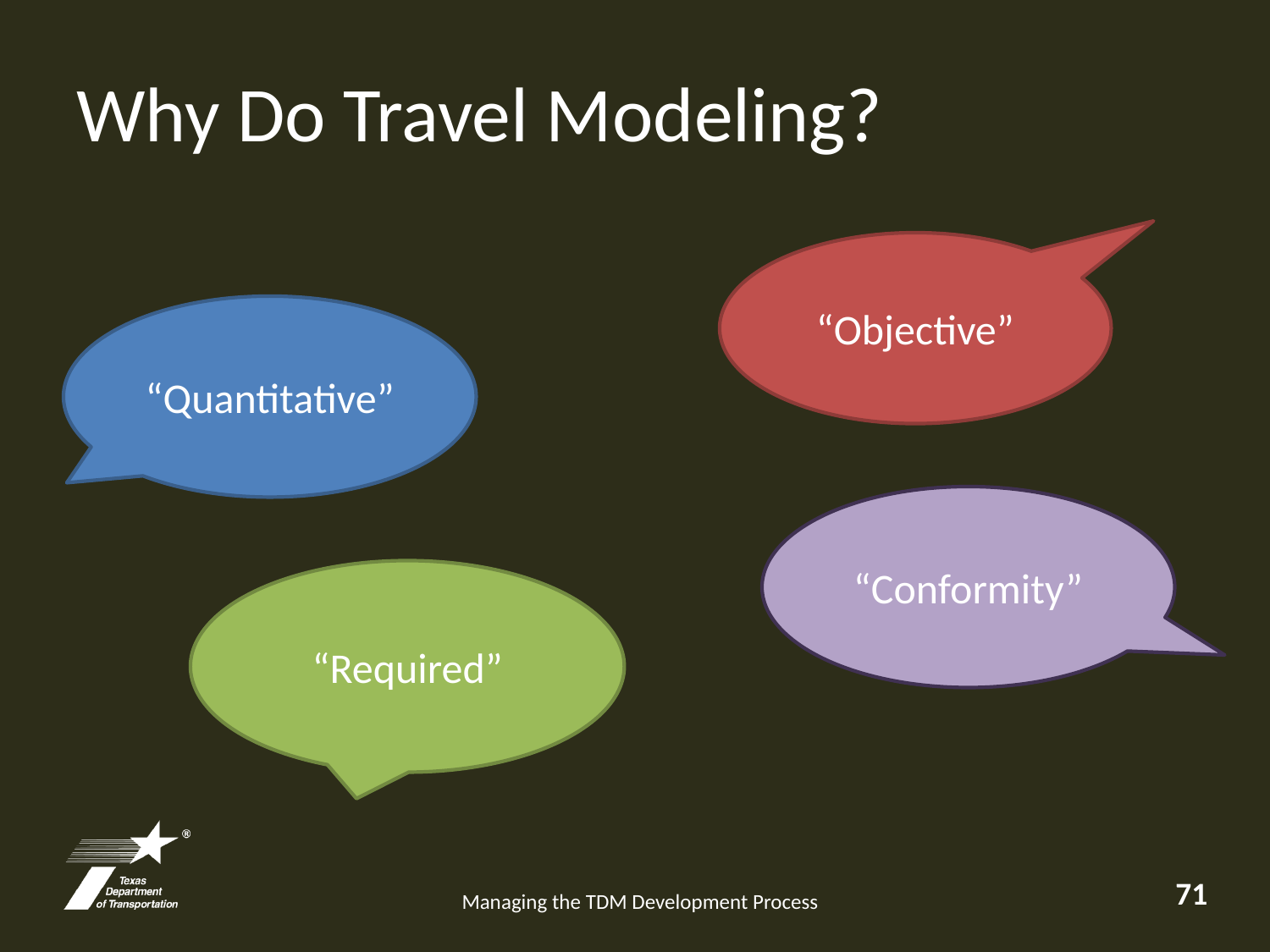

# Why Do Travel Modeling?
“Objective”
“Quantitative”
“Conformity”
“Required”